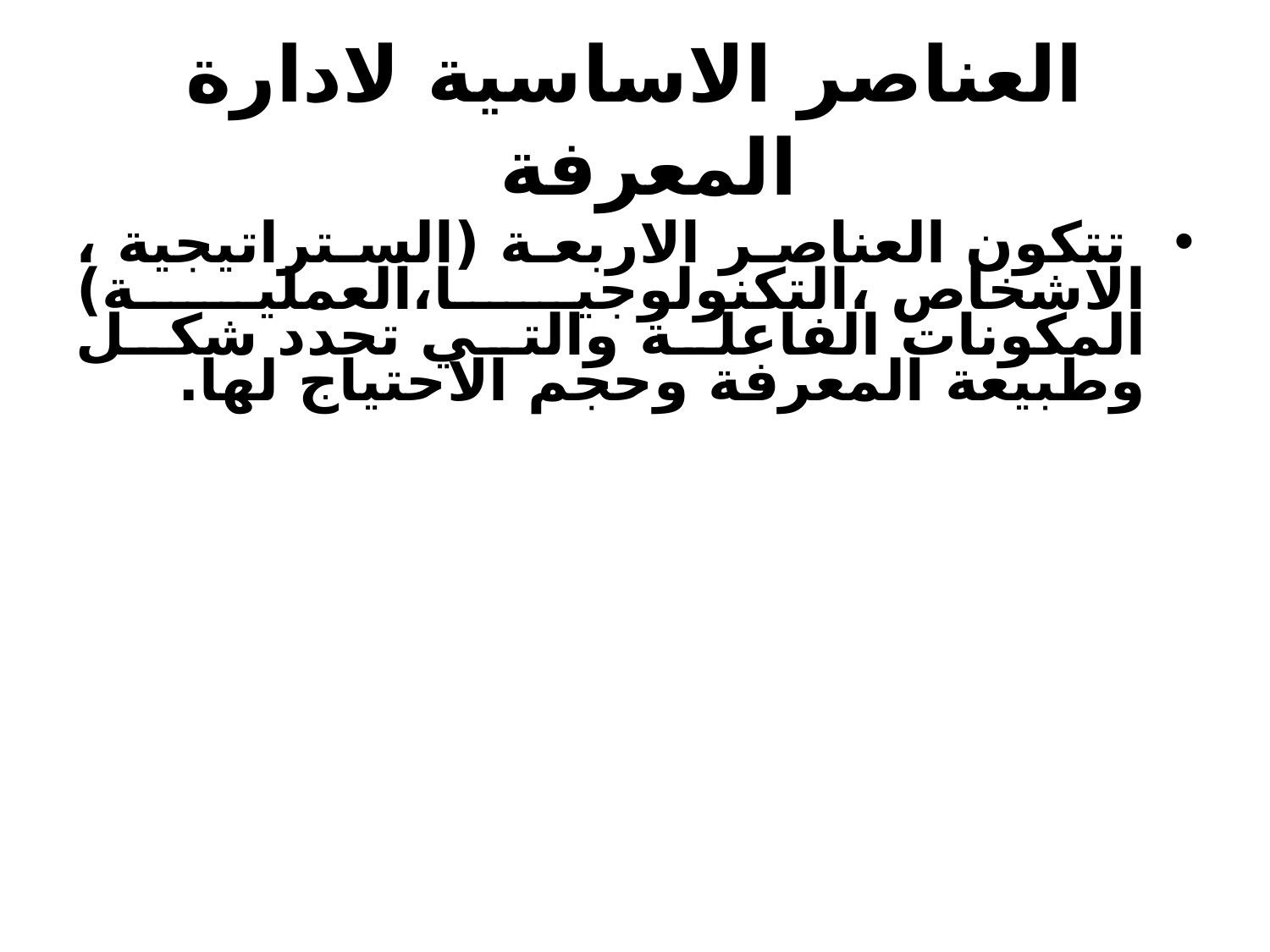

# العناصر الاساسية لادارة المعرفة
 تتكون العناصر الاربعة (الستراتيجية ، الاشخاص ،التكنولوجيا،العملية) المكونات الفاعلة والتي تحدد شكل وطبيعة المعرفة وحجم الاحتياج لها.